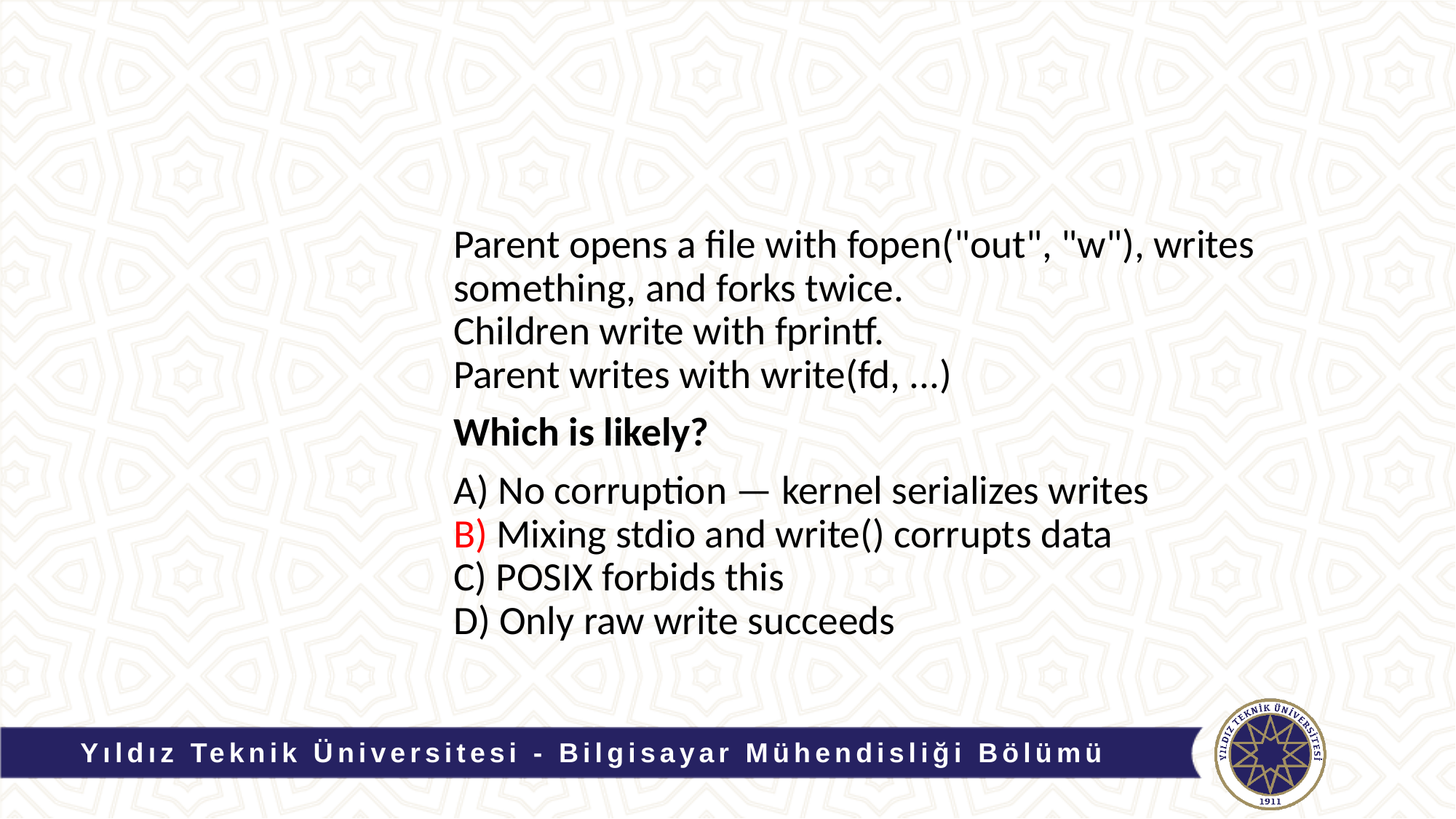

Parent opens a file with fopen("out", "w"), writes something, and forks twice.
Children write with fprintf.
Parent writes with write(fd, ...)
Which is likely?
A) No corruption — kernel serializes writes
B) Mixing stdio and write() corrupts data
C) POSIX forbids this
D) Only raw write succeeds
Yıldız Teknik Üniversitesi - Bilgisayar Mühendisliği Bölümü